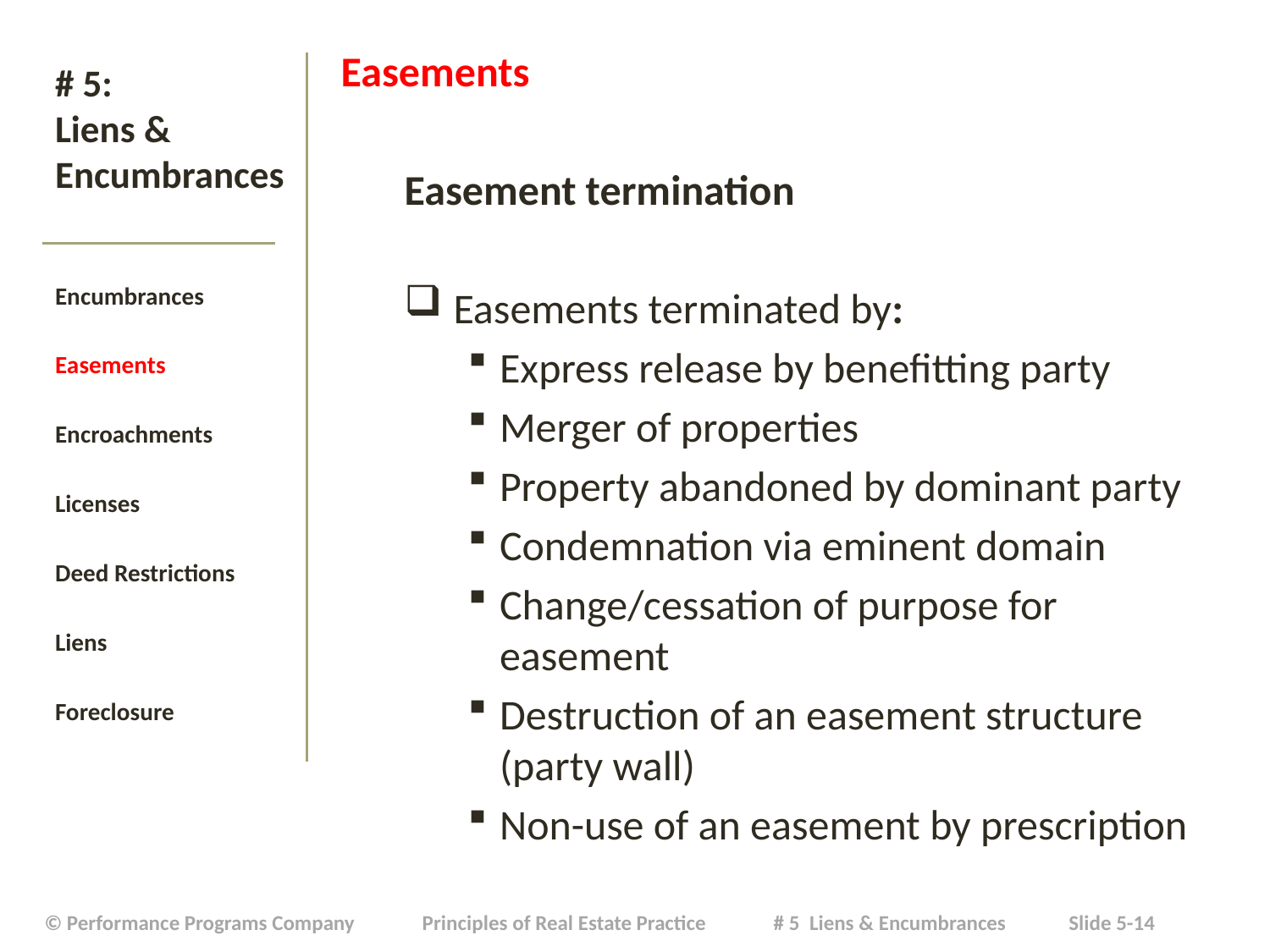

Easements

Easement termination

 Easements terminated by:
Express release by benefitting party
Merger of properties
Property abandoned by dominant party
Condemnation via eminent domain
Change/cessation of purpose for easement
Destruction of an easement structure (party wall)
Non-use of an easement by prescription
# # 5: Liens & Encumbrances

Encumbrances

Easements

Encroachments

Licenses

Deed Restrictions

Liens

Foreclosure

| © Performance Programs Company Principles of Real Estate Practice # 5 Liens & Encumbrances Slide 5-14 |
| --- |